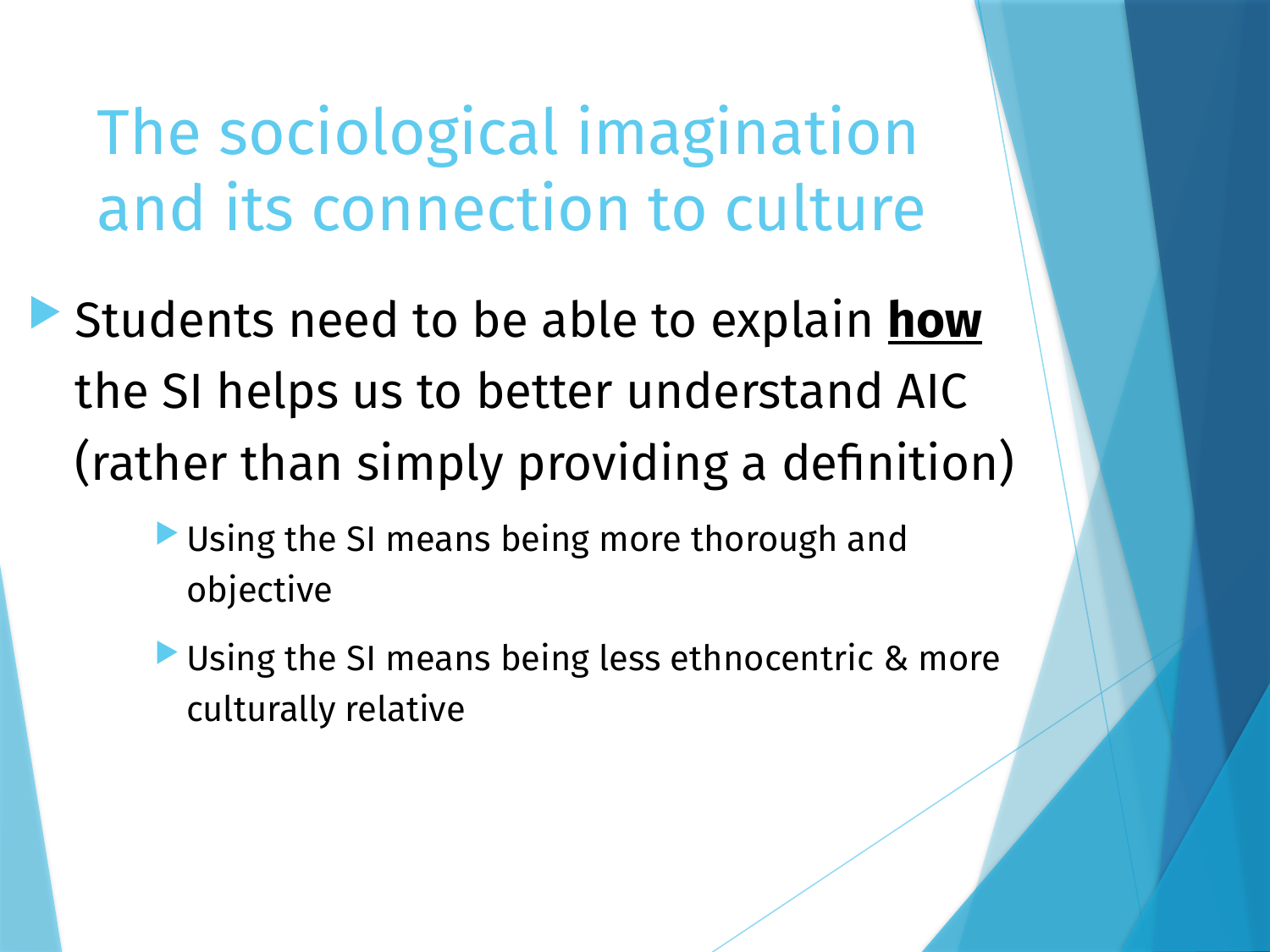

# The sociological imagination and its connection to culture
Students need to be able to explain how the SI helps us to better understand AIC (rather than simply providing a definition)
Using the SI means being more thorough and objective
Using the SI means being less ethnocentric & more culturally relative